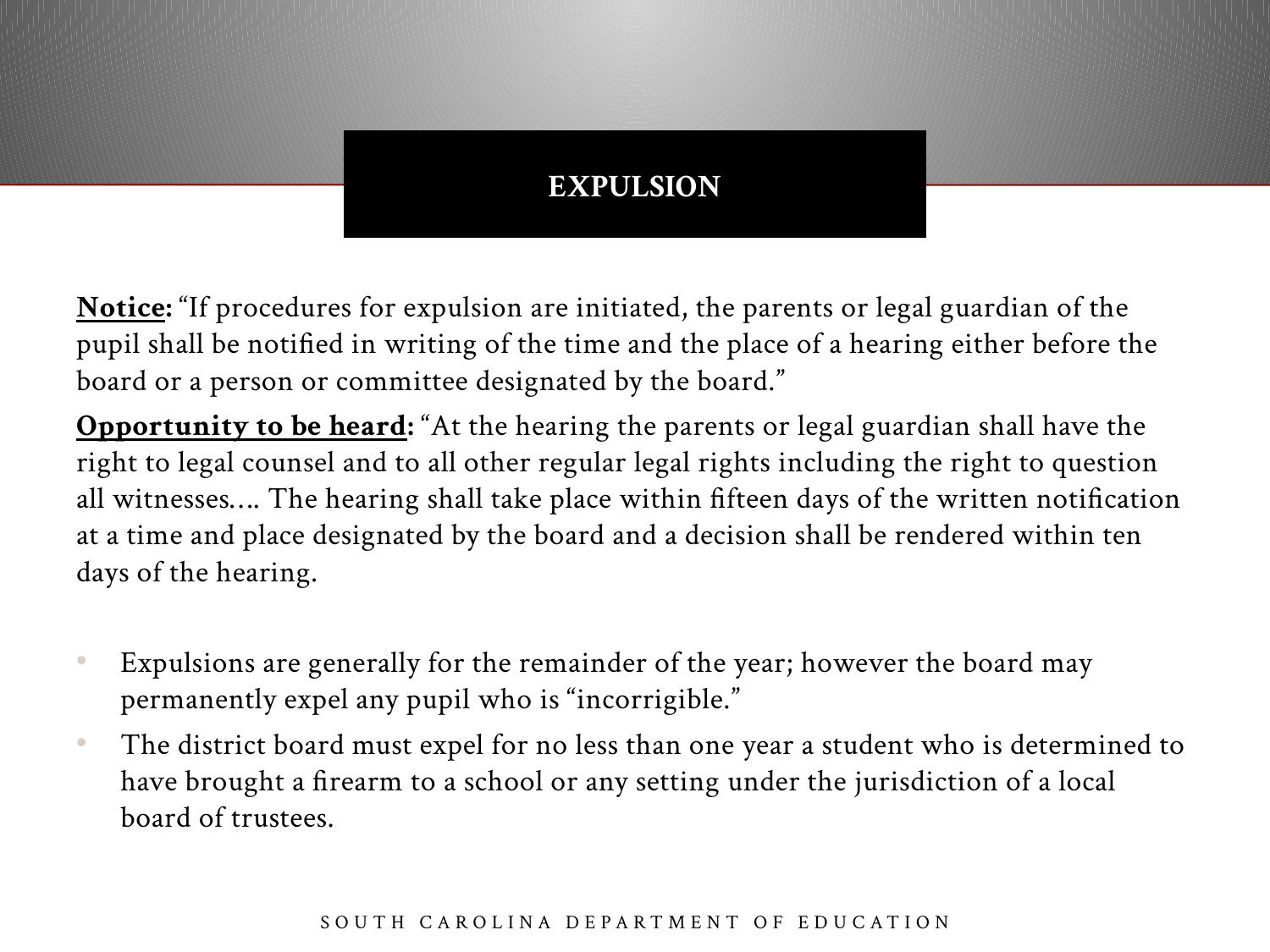

# Expulsion
Notice: “If procedures for expulsion are initiated, the parents or legal guardian of the pupil shall be notified in writing of the time and the place of a hearing either before the board or a person or committee designated by the board.”
Opportunity to be heard: “At the hearing the parents or legal guardian shall have the right to legal counsel and to all other regular legal rights including the right to question all witnesses…. The hearing shall take place within fifteen days of the written notification at a time and place designated by the board and a decision shall be rendered within ten days of the hearing.

Expulsions are generally for the remainder of the year; however the board may permanently expel any pupil who is “incorrigible.”
The district board must expel for no less than one year a student who is determined to have brought a firearm to a school or any setting under the jurisdiction of a local board of trustees.
South Carolina Department of Education